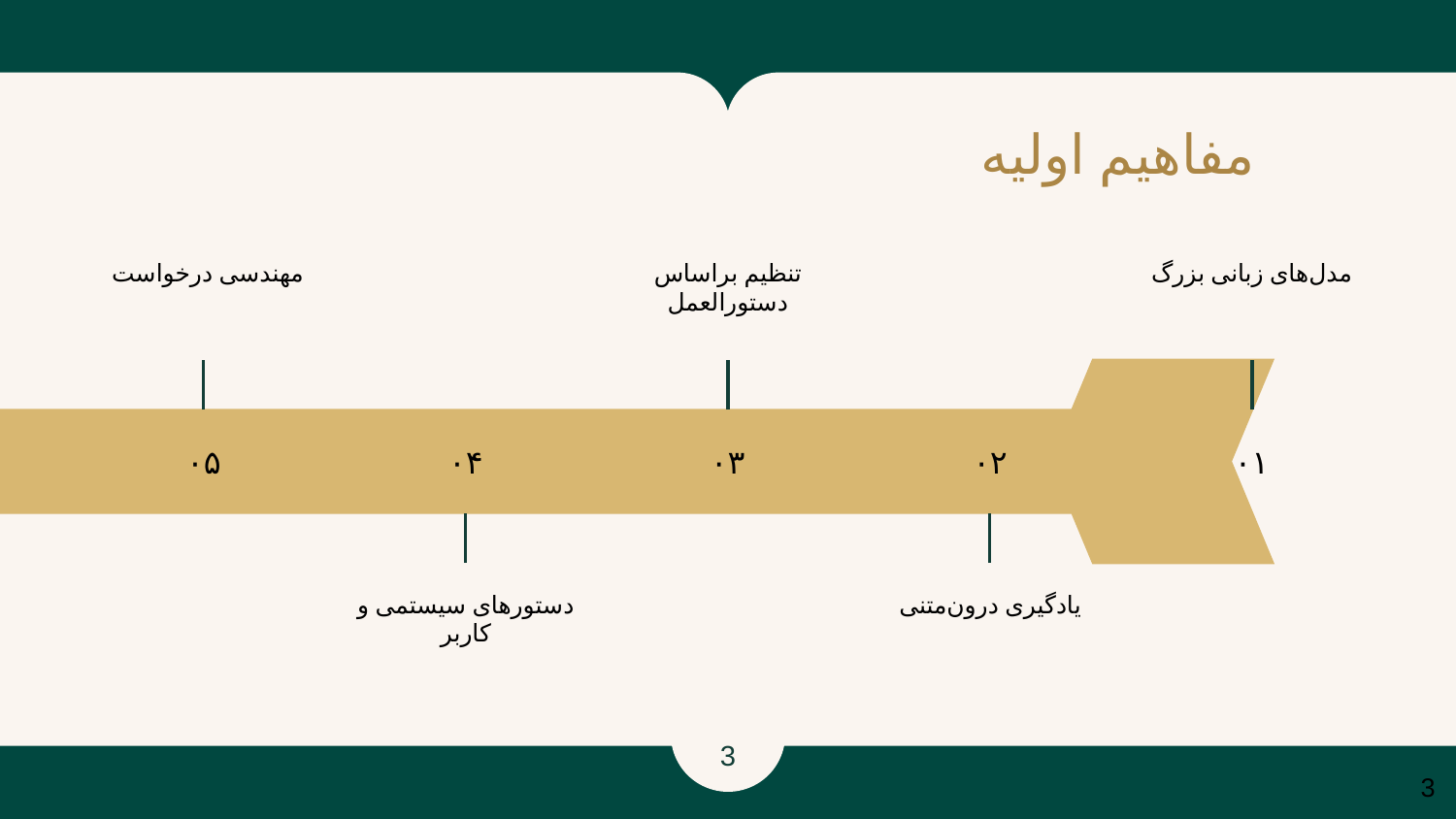

# مفاهیم اولیه
مهندسی درخواست
تنظیم براساس دستورالعمل
مدل‌های زبانی بزرگ
۰۵
۰۴
۰۳
۰۲
۰۱
دستورهای سیستمی و کاربر
یادگیری درون‌متنی
3